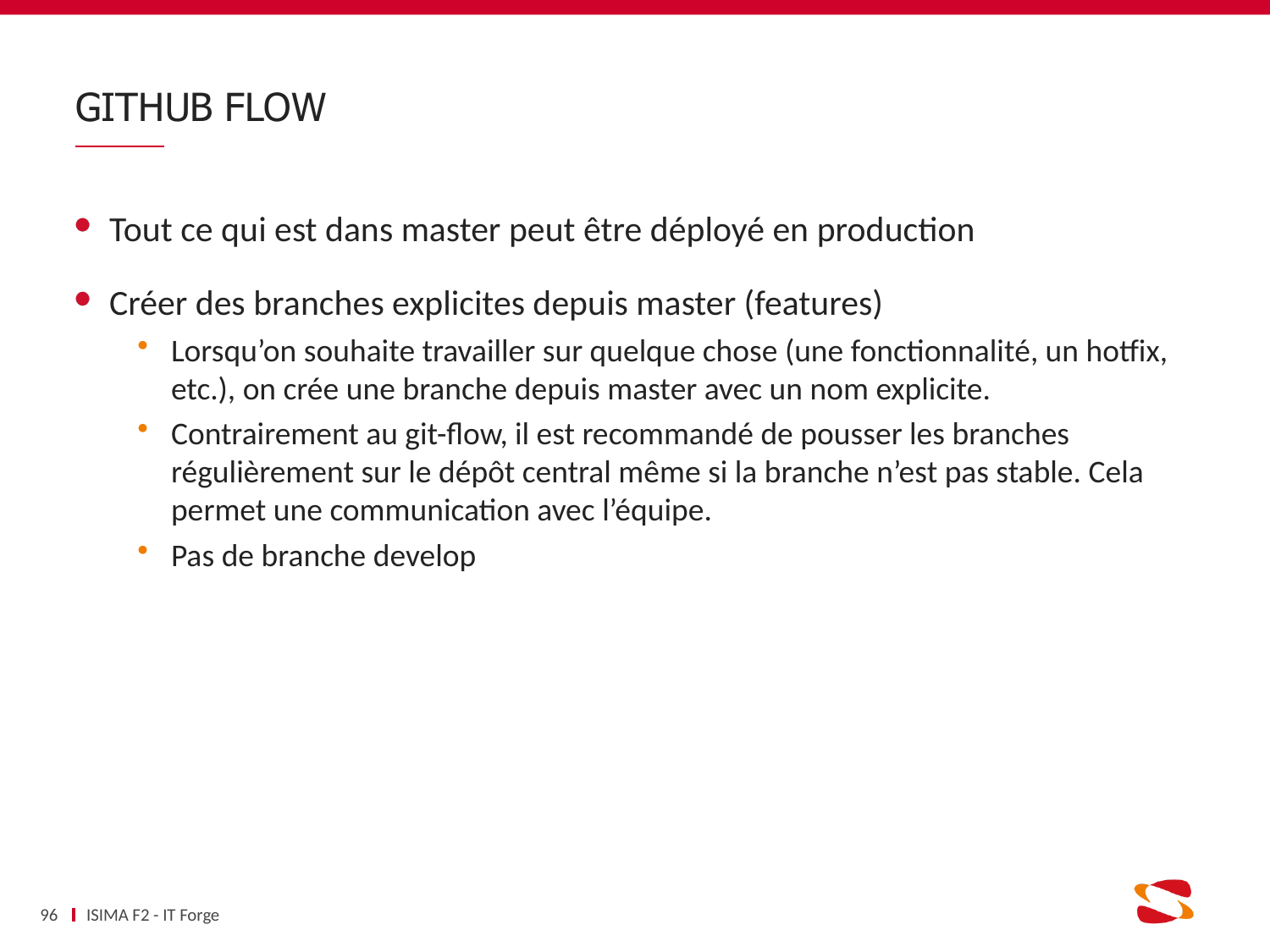

# GITHUB FLOW

Tout ce qui est dans master peut être déployé en production
Créer des branches explicites depuis master (features)
Lorsqu’on souhaite travailler sur quelque chose (une fonctionnalité, un hotfix, etc.), on crée une branche depuis master avec un nom explicite.
Contrairement au git-flow, il est recommandé de pousser les branches régulièrement sur le dépôt central même si la branche n’est pas stable. Cela permet une communication avec l’équipe.
Pas de branche develop

96
ISIMA F2 - IT Forge